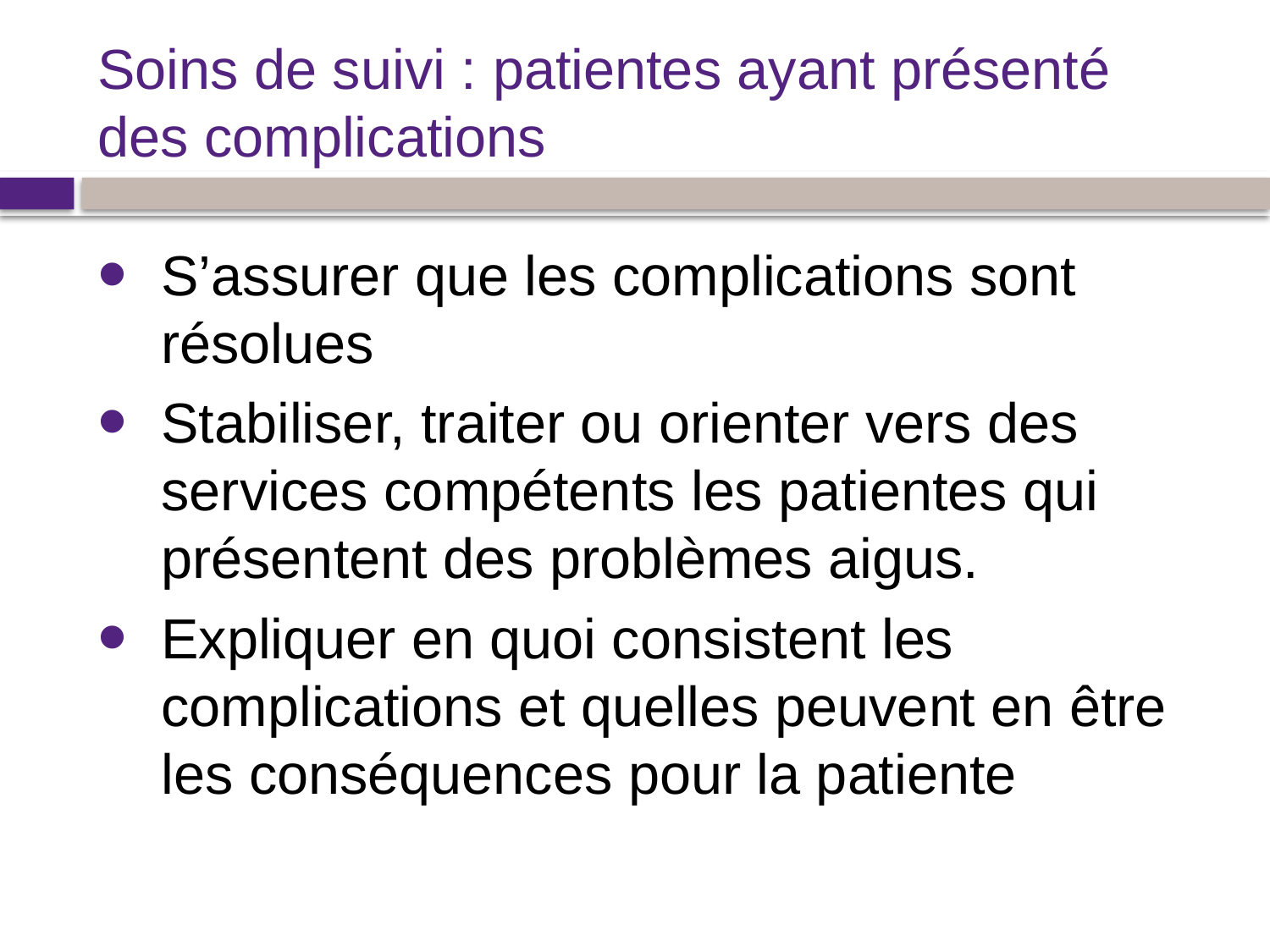

# Soins de suivi : patientes ayant présenté des complications
S’assurer que les complications sont résolues
Stabiliser, traiter ou orienter vers des services compétents les patientes qui présentent des problèmes aigus.
Expliquer en quoi consistent les complications et quelles peuvent en être les conséquences pour la patiente